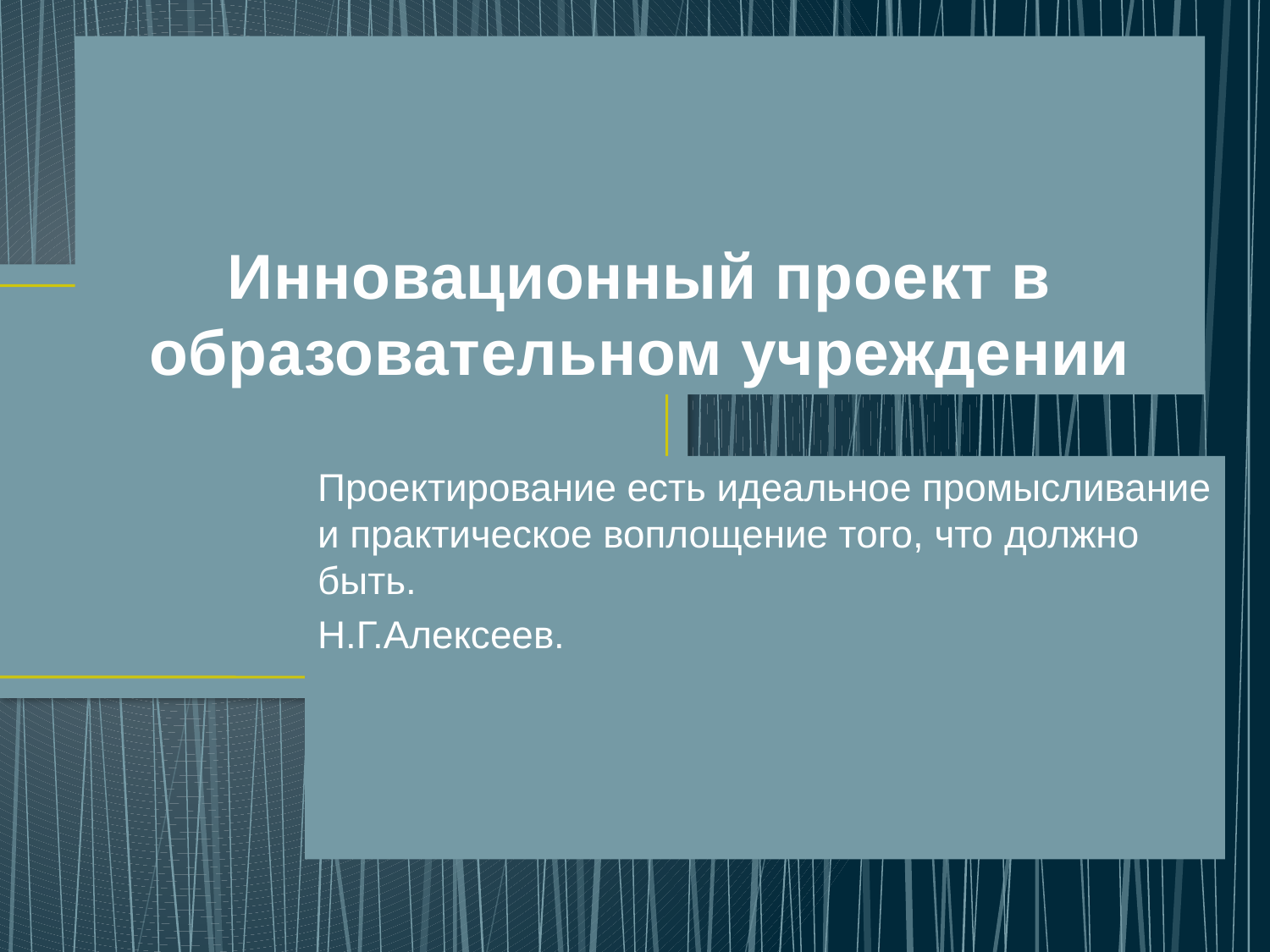

# Инновационный проект в образовательном учреждении
Проектирование есть идеальное промысливание и практическое воплощение того, что должно быть.
Н.Г.Алексеев.